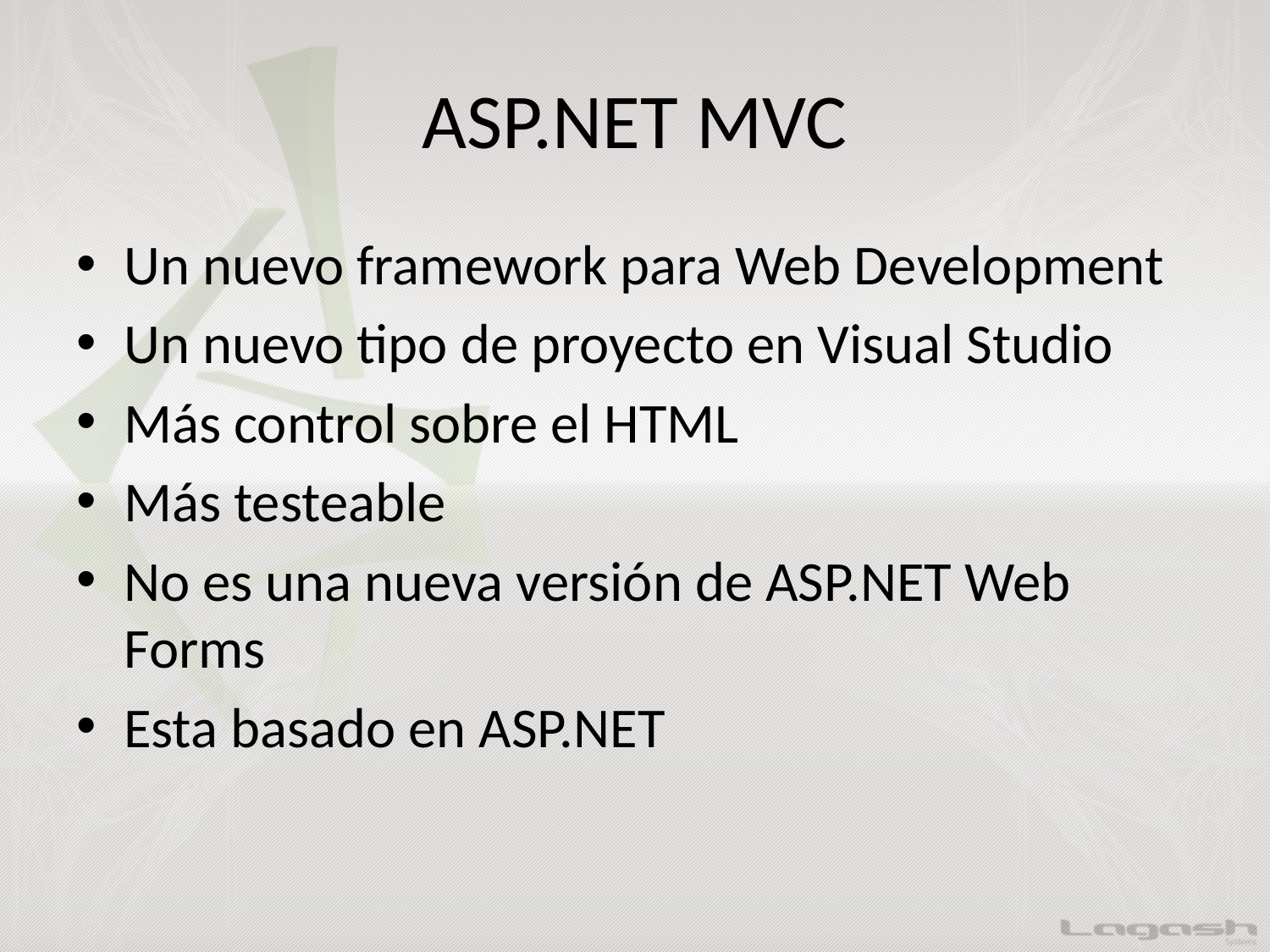

# ASP.NET MVC
Un nuevo framework para Web Development
Un nuevo tipo de proyecto en Visual Studio
Más control sobre el HTML
Más testeable
No es una nueva versión de ASP.NET Web Forms
Esta basado en ASP.NET